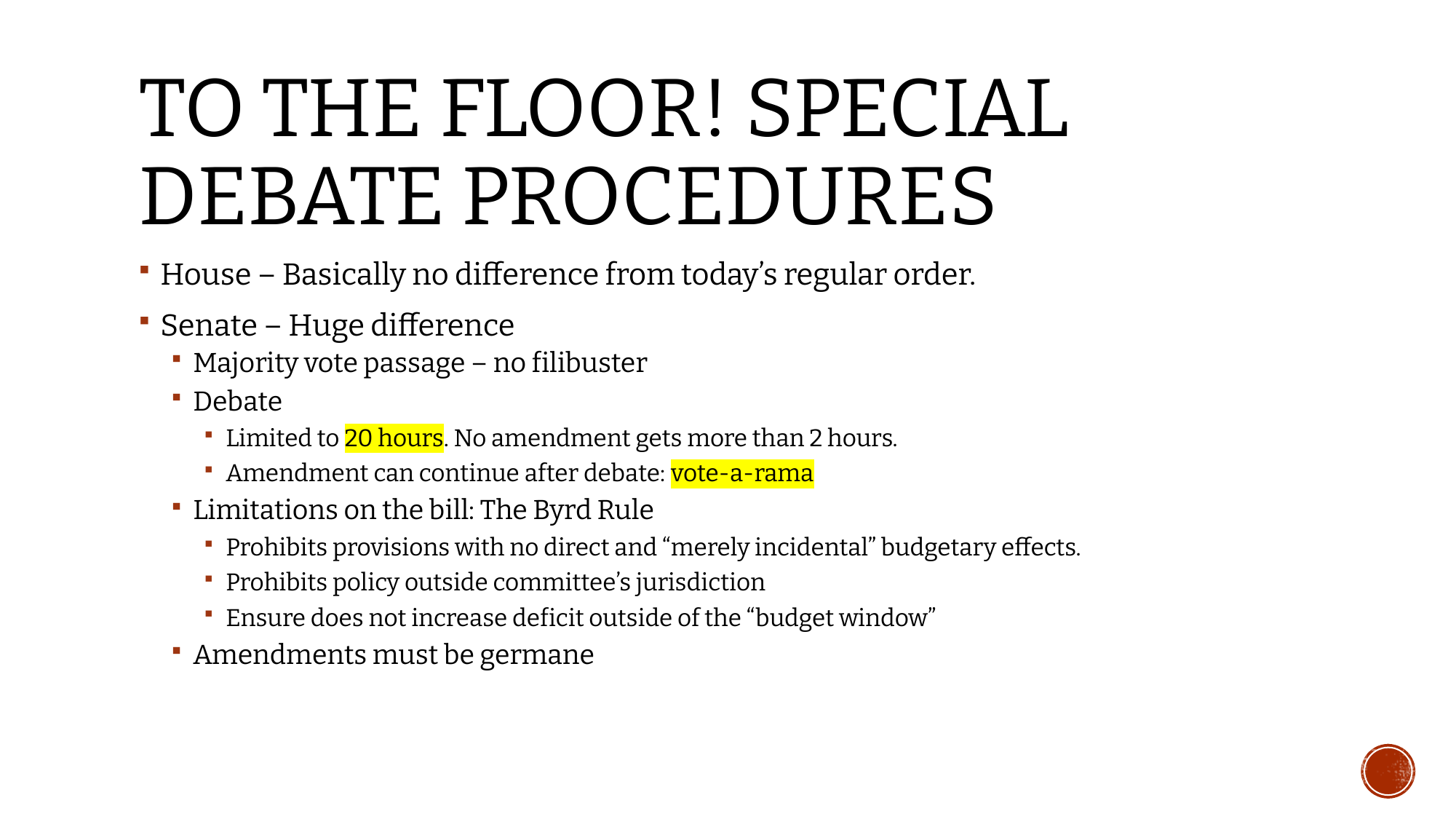

# To the Floor! Special debate procedures
House – Basically no difference from today’s regular order.
Senate – Huge difference
Majority vote passage – no filibuster
Debate
Limited to 20 hours. No amendment gets more than 2 hours.
Amendment can continue after debate: vote-a-rama
Limitations on the bill: The Byrd Rule
Prohibits provisions with no direct and “merely incidental” budgetary effects.
Prohibits policy outside committee’s jurisdiction
Ensure does not increase deficit outside of the “budget window”
Amendments must be germane